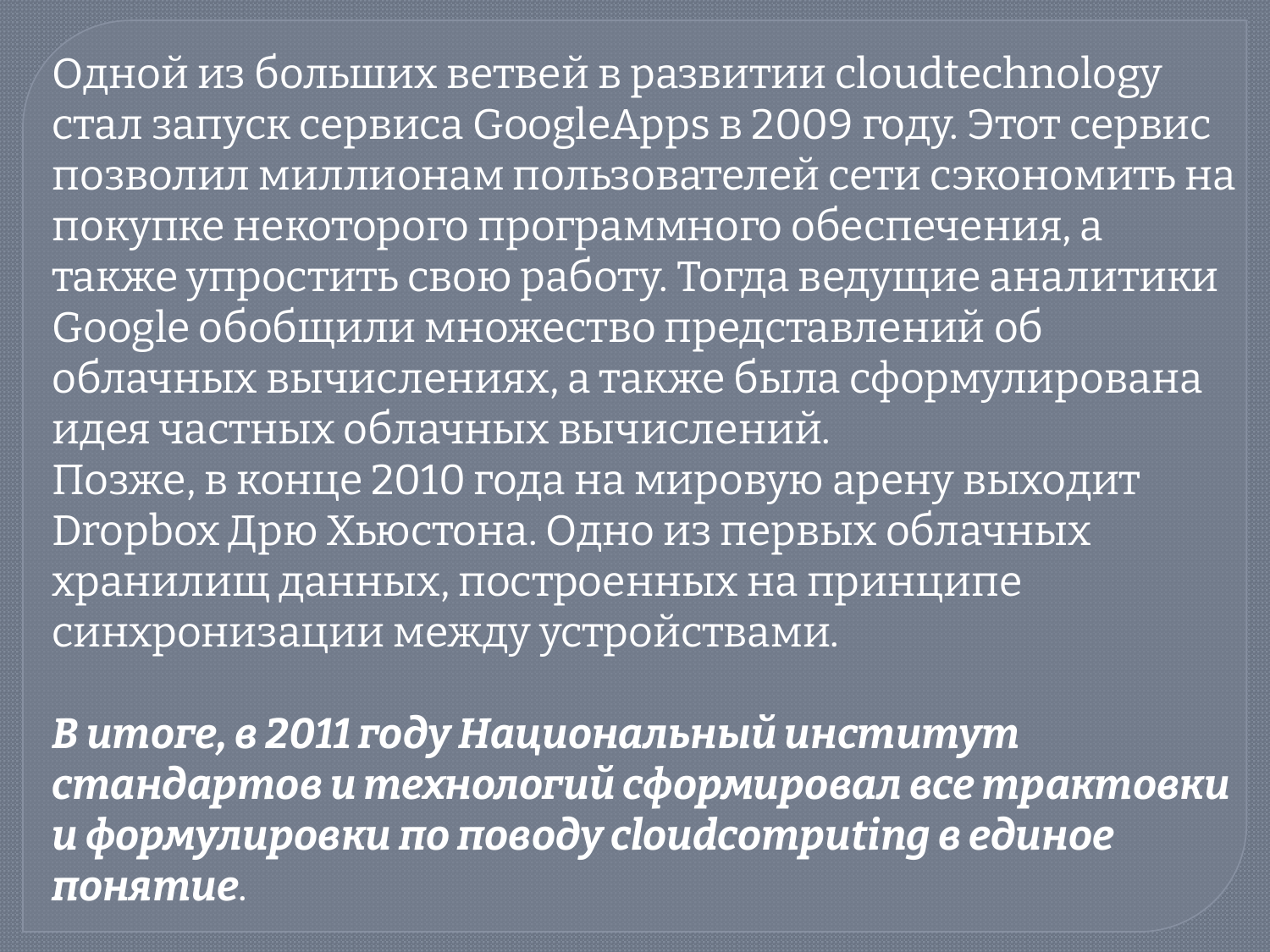

Одной из больших ветвей в развитии cloudtechnology стал запуск сервиса GoogleApps в 2009 году. Этот сервис позволил миллионам пользователей сети сэкономить на покупке некоторого программного обеспечения, а также упростить свою работу. Тогда ведущие аналитики Google обобщили множество представлений об облачных вычислениях, а также была сформулирована идея частных облачных вычислений.
Позже, в конце 2010 года на мировую арену выходит Dropbox Дрю Хьюстона. Одно из первых облачных хранилищ данных, построенных на принципе синхронизации между устройствами.

В итоге, в 2011 году Национальный институт стандартов и технологий сформировал все трактовки и формулировки по поводу cloudcomputing в единое понятие.